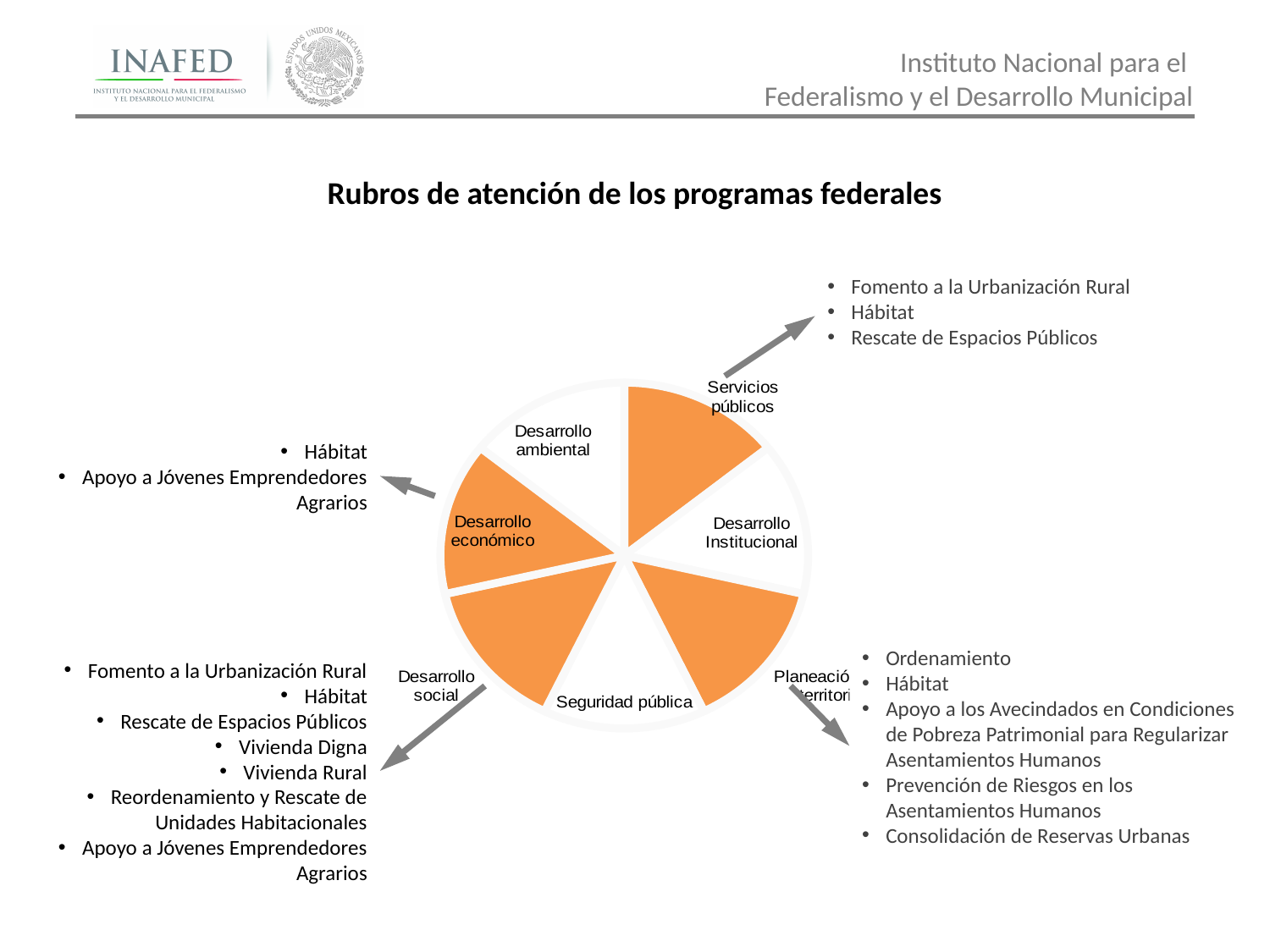

Rubros de atención de los programas federales
Fomento a la Urbanización Rural
Hábitat
Rescate de Espacios Públicos

### Chart

| Category |  |
|---|---|
| Servicios públicos | 0.1428571428571429 |
| Desarrollo Institucional | 0.1428571428571429 |
| Planeación del territorio | 0.1428571428571429 |
| Seguridad pública | 0.1428571428571429 |
| Desarrollo social | 0.1428571428571429 |
| Desarrollo económico | 0.1428571428571429 |
| Desarrollo ambiental | 0.1428571428571429 |
Hábitat
Apoyo a Jóvenes Emprendedores Agrarios
Fomento a la Urbanización Rural
Hábitat
Rescate de Espacios Públicos
Vivienda Digna
Vivienda Rural
Reordenamiento y Rescate de Unidades Habitacionales
Apoyo a Jóvenes Emprendedores Agrarios
Ordenamiento
Hábitat
Apoyo a los Avecindados en Condiciones de Pobreza Patrimonial para Regularizar Asentamientos Humanos
Prevención de Riesgos en los Asentamientos Humanos
Consolidación de Reservas Urbanas